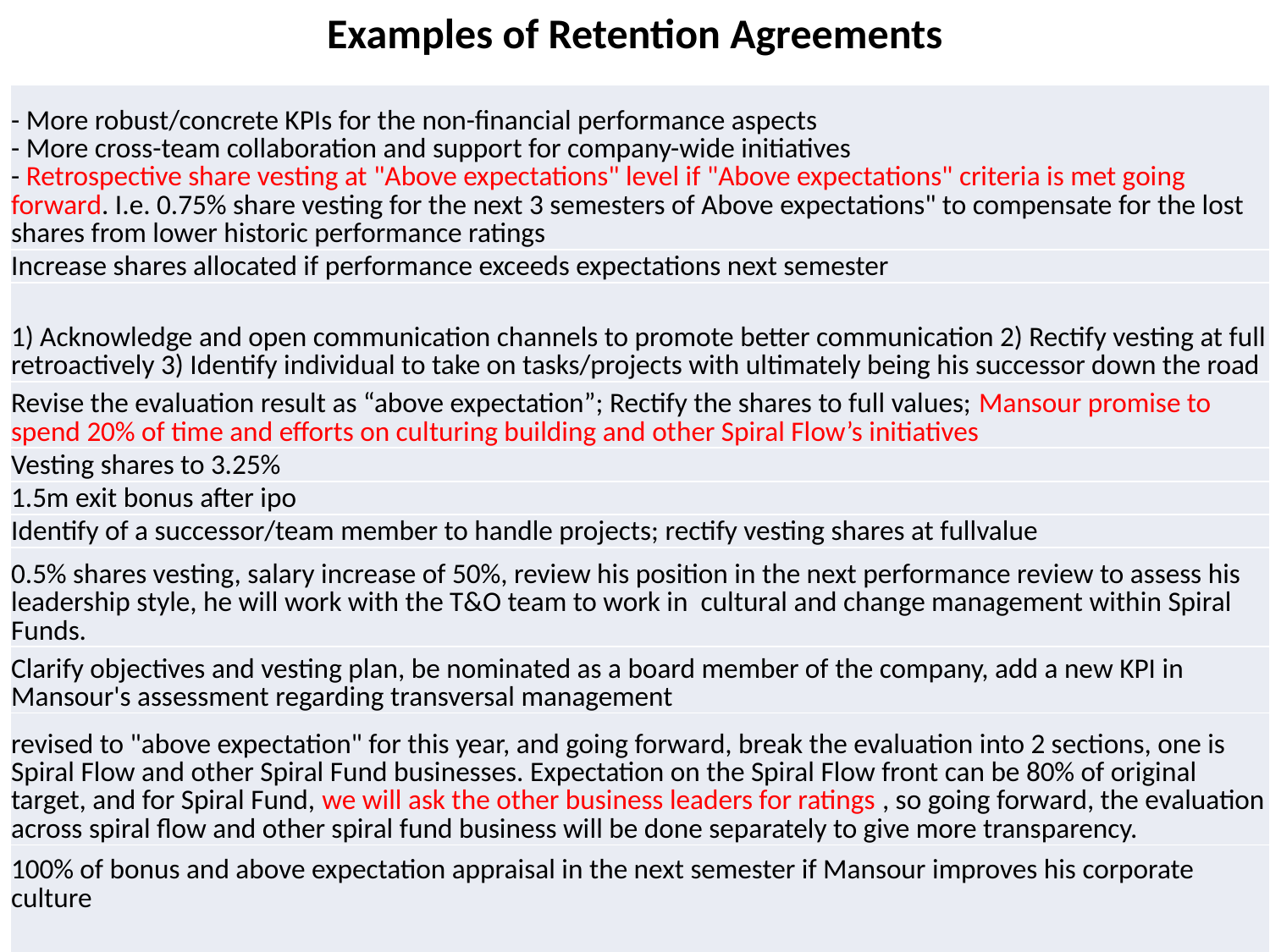

Examples of Retention Agreements
| - More robust/concrete KPIs for the non-financial performance aspects - More cross-team collaboration and support for company-wide initiatives - Retrospective share vesting at "Above expectations" level if "Above expectations" criteria is met going forward. I.e. 0.75% share vesting for the next 3 semesters of Above expectations" to compensate for the lost shares from lower historic performance ratings |
| --- |
| Increase shares allocated if performance exceeds expectations next semester |
| 1) Acknowledge and open communication channels to promote better communication 2) Rectify vesting at full retroactively 3) Identify individual to take on tasks/projects with ultimately being his successor down the road |
| Revise the evaluation result as “above expectation”; Rectify the shares to full values; Mansour promise to spend 20% of time and efforts on culturing building and other Spiral Flow’s initiatives |
| Vesting shares to 3.25% |
| 1.5m exit bonus after ipo |
| Identify of a successor/team member to handle projects; rectify vesting shares at fullvalue |
| 0.5% shares vesting, salary increase of 50%, review his position in the next performance review to assess his leadership style, he will work with the T&O team to work in cultural and change management within Spiral Funds. |
| Clarify objectives and vesting plan, be nominated as a board member of the company, add a new KPI in Mansour's assessment regarding transversal management |
| revised to "above expectation" for this year, and going forward, break the evaluation into 2 sections, one is Spiral Flow and other Spiral Fund businesses. Expectation on the Spiral Flow front can be 80% of original target, and for Spiral Fund, we will ask the other business leaders for ratings , so going forward, the evaluation across spiral flow and other spiral fund business will be done separately to give more transparency. |
| 100% of bonus and above expectation appraisal in the next semester if Mansour improves his corporate culture |